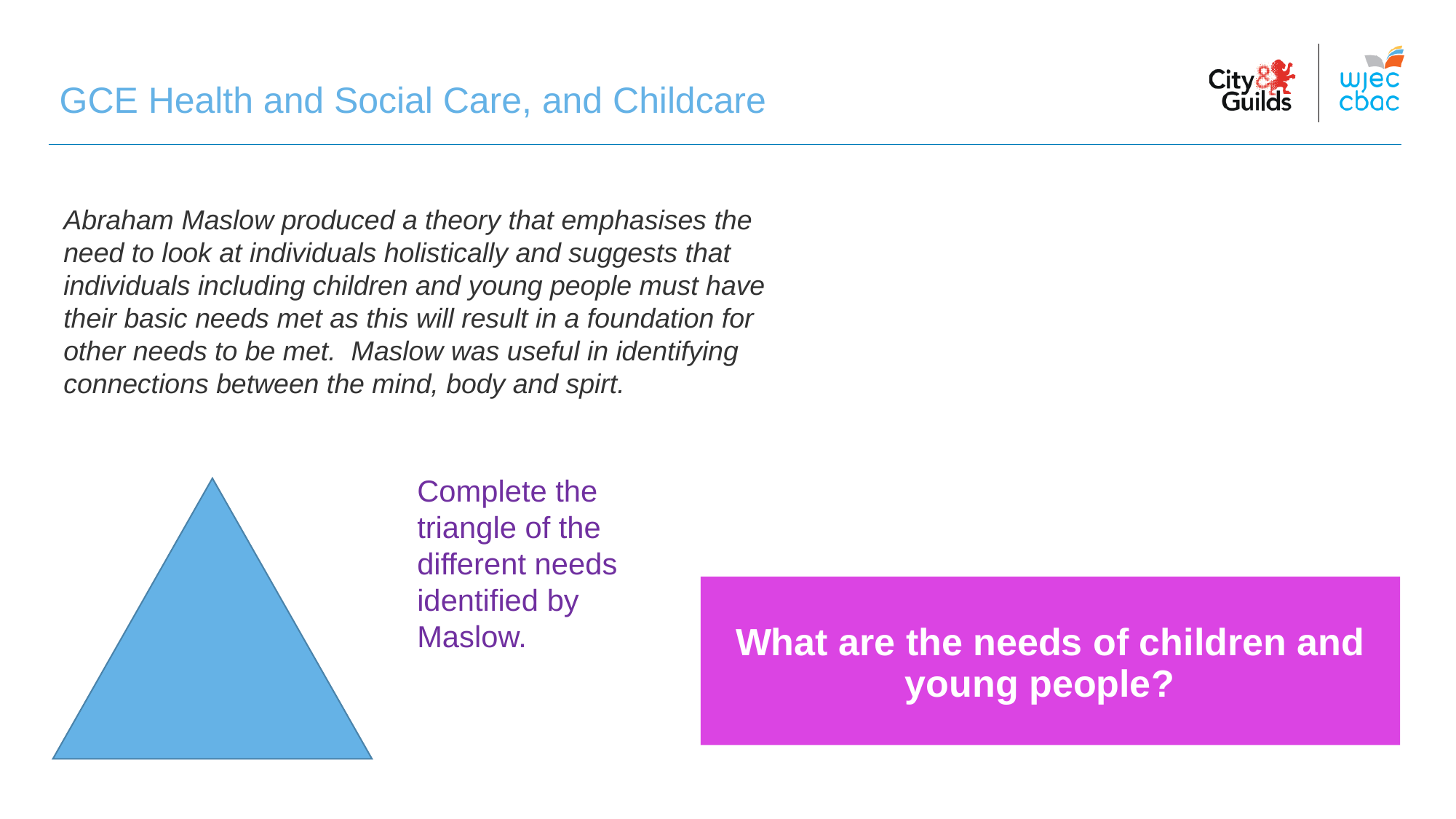

GCE Health and Social Care, and Childcare
Abraham Maslow produced a theory that emphasises the need to look at individuals holistically and suggests that individuals including children and young people must have their basic needs met as this will result in a foundation for other needs to be met.  Maslow was useful in identifying connections between the mind, body and spirt.
Complete the triangle of the different needs identified by Maslow.

# What are the needs of children and young people?